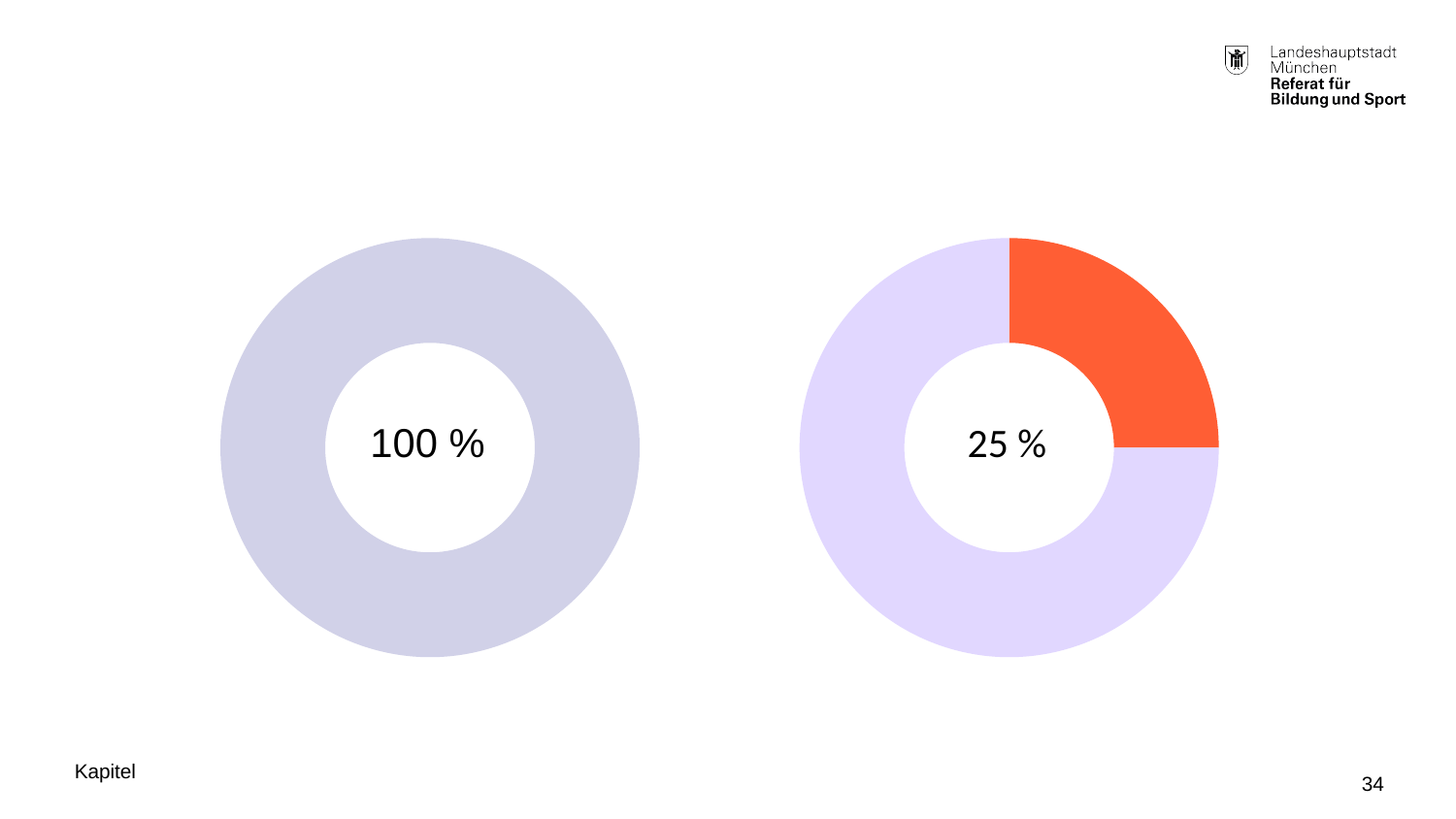

#

### Chart

| Category | Verkauf |
|---|---|
| 1. Quartal | 100.0 |
| 2. Quartal | 0.0 |

### Chart

| Category | Verkauf |
|---|---|
| 1. Quartal | 25.0 |
| 2. Quartal | 75.0 |
100 %
25 %
Kapitel
34